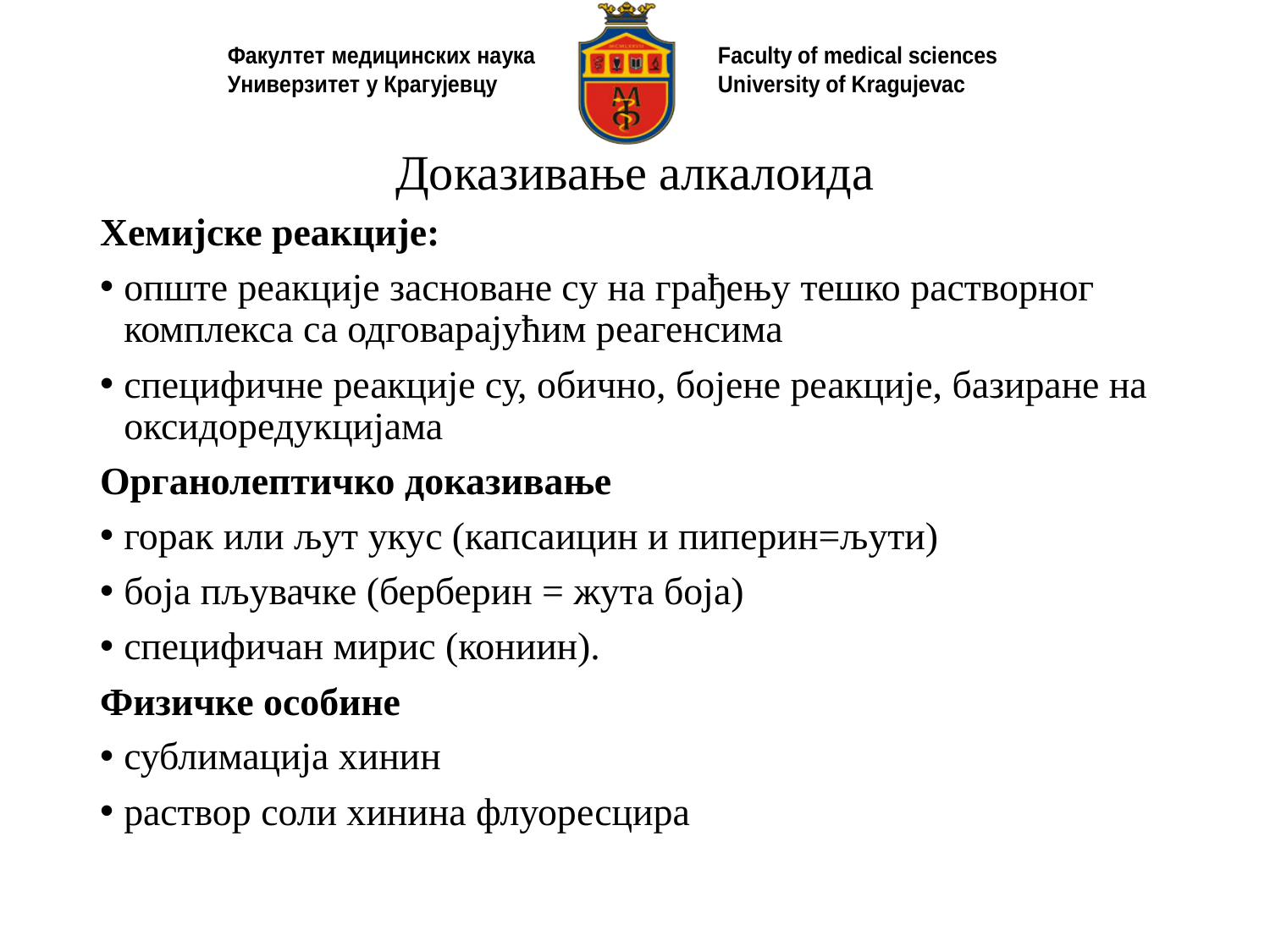

# Доказивање алкалоида
Хемијске реакције:
опште реакције засноване су на грађењу тешко растворног комплекса са одговарајућим реагенсима
специфичне реакције су, обично, бојене реакције, базиране на оксидоредукцијама
Органолептичко доказивање
горак или љут укус (капсаицин и пиперин=љути)
боја пљувачке (берберин = жута боја)
специфичан мирис (кониин).
Физичке особине
сублимација хинин
раствор соли хинина флуоресцира